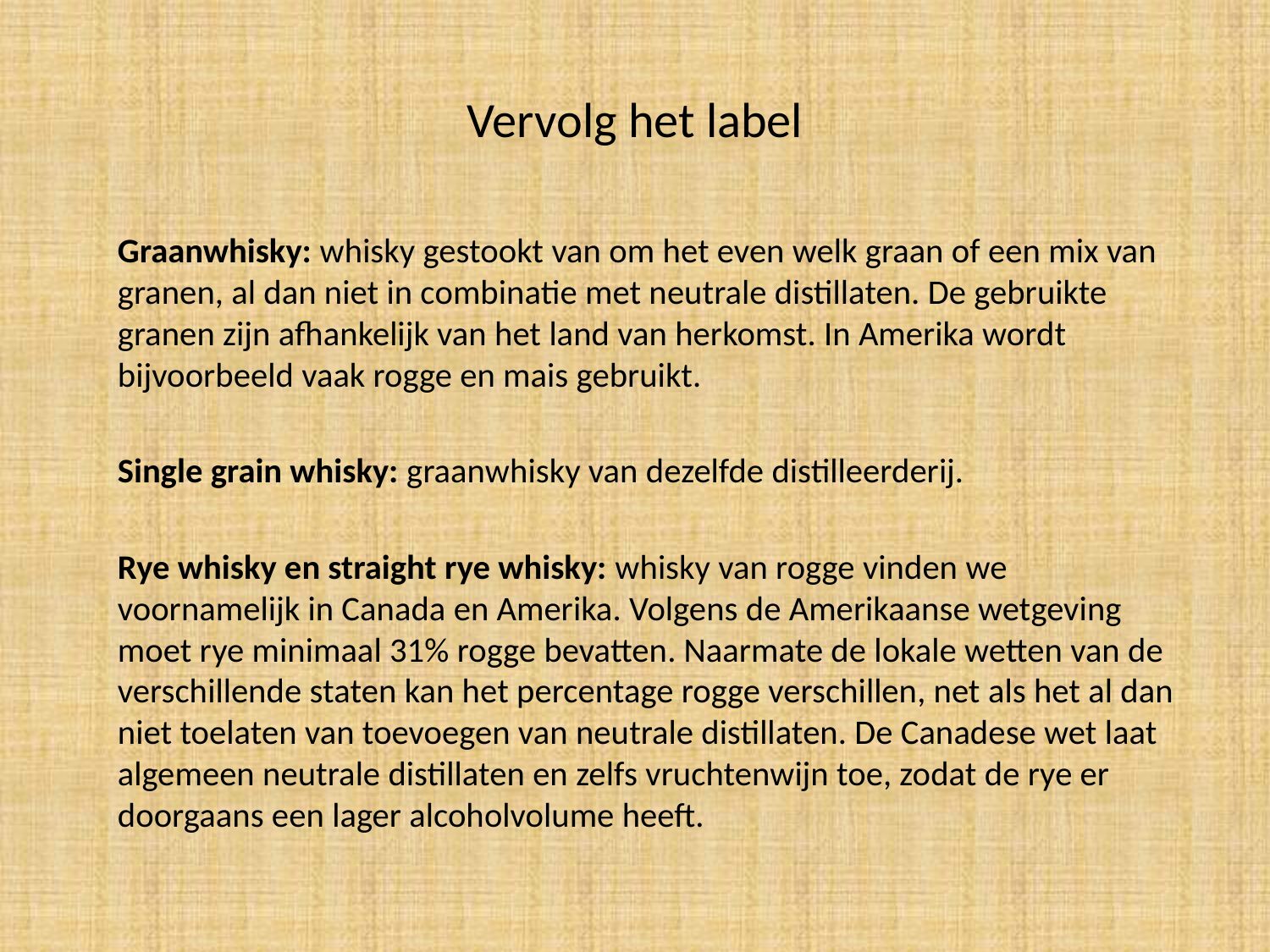

# Vervolg het label
	Graanwhisky: whisky gestookt van om het even welk graan of een mix van granen, al dan niet in combinatie met neutrale distillaten. De gebruikte granen zijn afhankelijk van het land van herkomst. In Amerika wordt bijvoorbeeld vaak rogge en mais gebruikt.

	Single grain whisky: graanwhisky van dezelfde distilleerderij.

	Rye whisky en straight rye whisky: whisky van rogge vinden we voornamelijk in Canada en Amerika. Volgens de Amerikaanse wetgeving moet rye minimaal 31% rogge bevatten. Naarmate de lokale wetten van de verschillende staten kan het percentage rogge verschillen, net als het al dan niet toelaten van toevoegen van neutrale distillaten. De Canadese wet laat algemeen neutrale distillaten en zelfs vruchtenwijn toe, zodat de rye er doorgaans een lager alcoholvolume heeft.